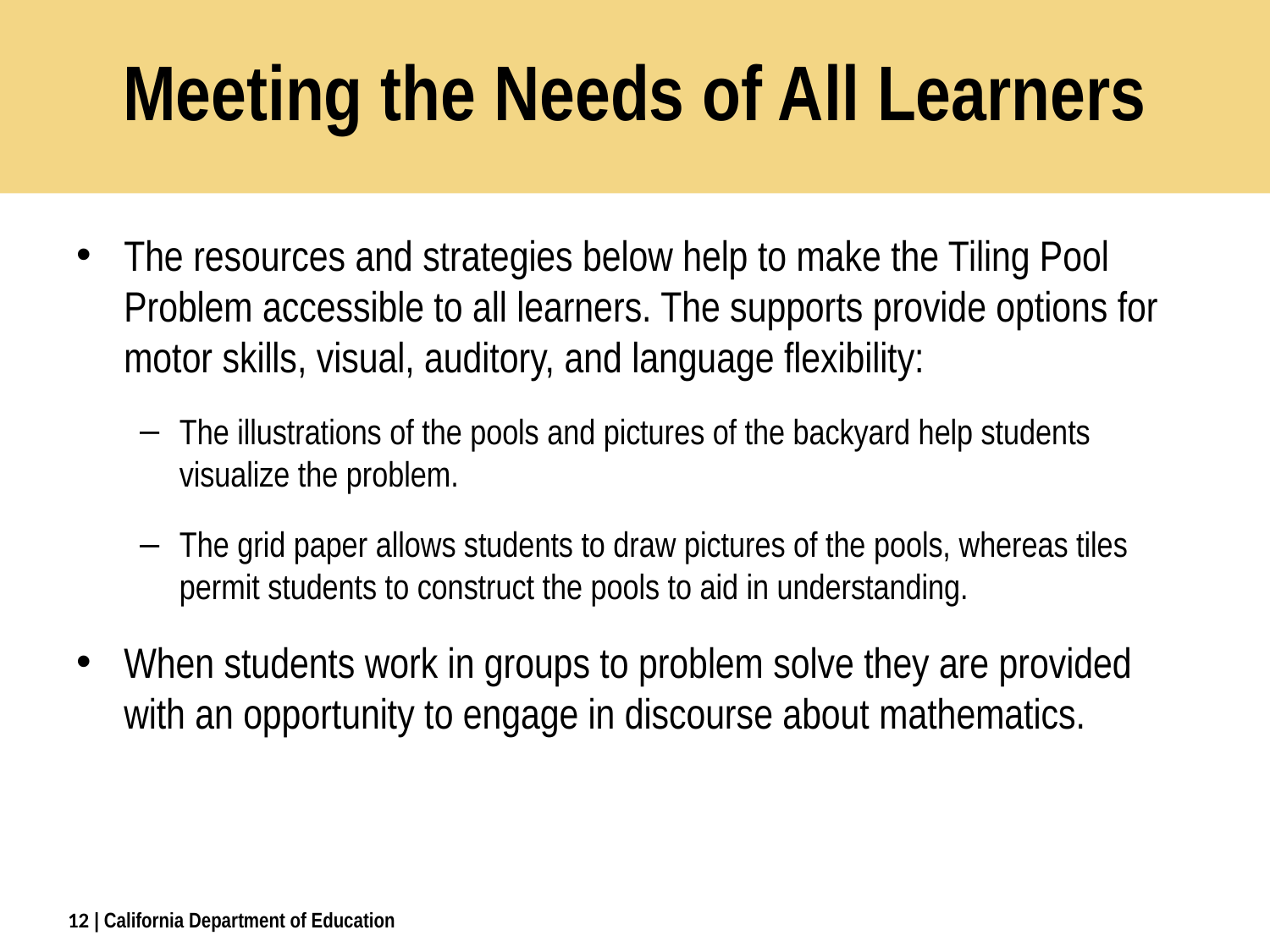

# Meeting the Needs of All Learners
The resources and strategies below help to make the Tiling Pool Problem accessible to all learners. The supports provide options for motor skills, visual, auditory, and language flexibility:
The illustrations of the pools and pictures of the backyard help students visualize the problem.
The grid paper allows students to draw pictures of the pools, whereas tiles permit students to construct the pools to aid in understanding.
When students work in groups to problem solve they are provided with an opportunity to engage in discourse about mathematics.
12
| California Department of Education